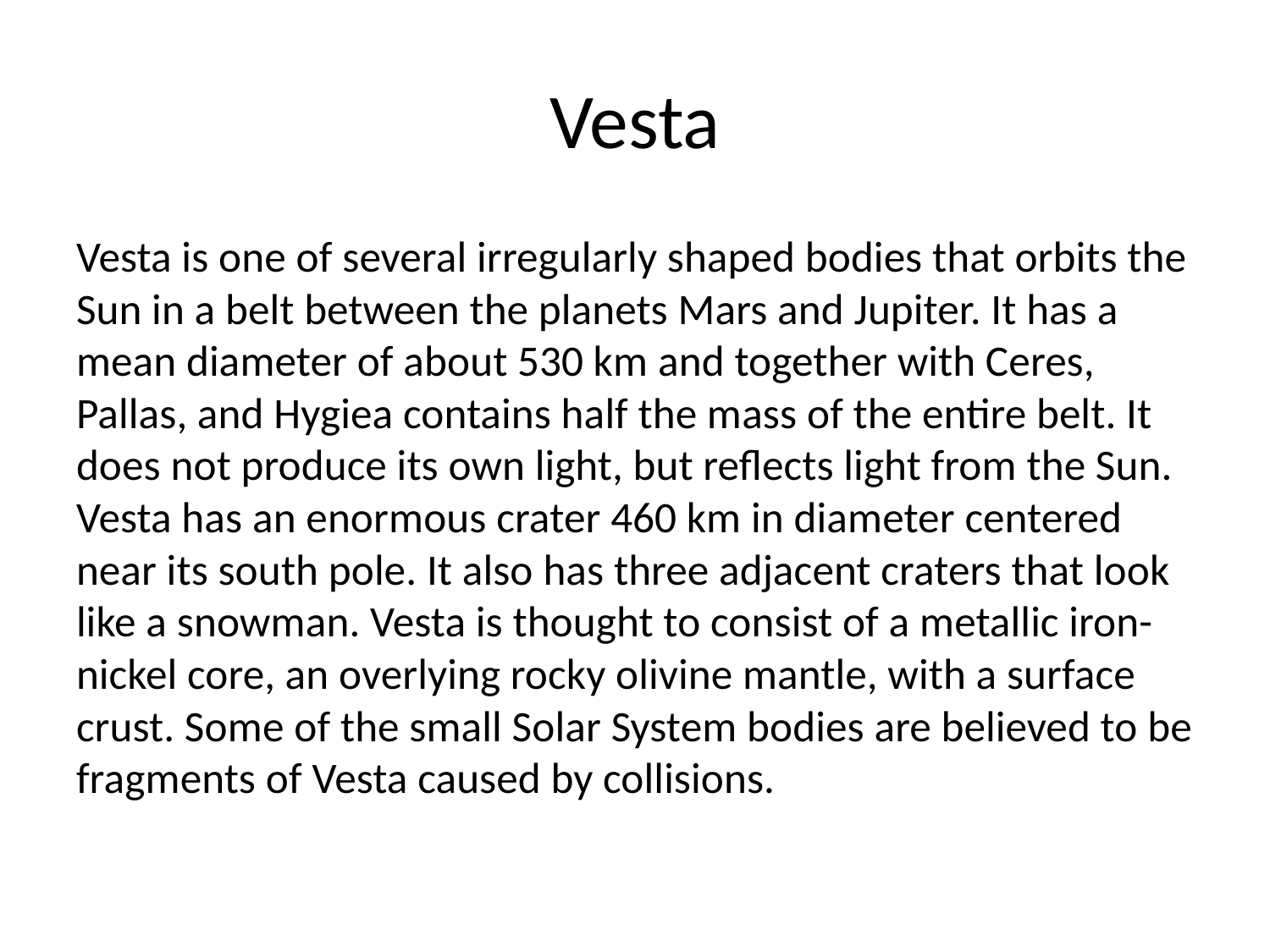

# Vesta
Vesta is one of several irregularly shaped bodies that orbits the Sun in a belt between the planets Mars and Jupiter. It has a mean diameter of about 530 km and together with Ceres, Pallas, and Hygiea contains half the mass of the entire belt. It does not produce its own light, but reflects light from the Sun. Vesta has an enormous crater 460 km in diameter centered near its south pole. It also has three adjacent craters that look like a snowman. Vesta is thought to consist of a metallic iron-nickel core, an overlying rocky olivine mantle, with a surface crust. Some of the small Solar System bodies are believed to be fragments of Vesta caused by collisions.